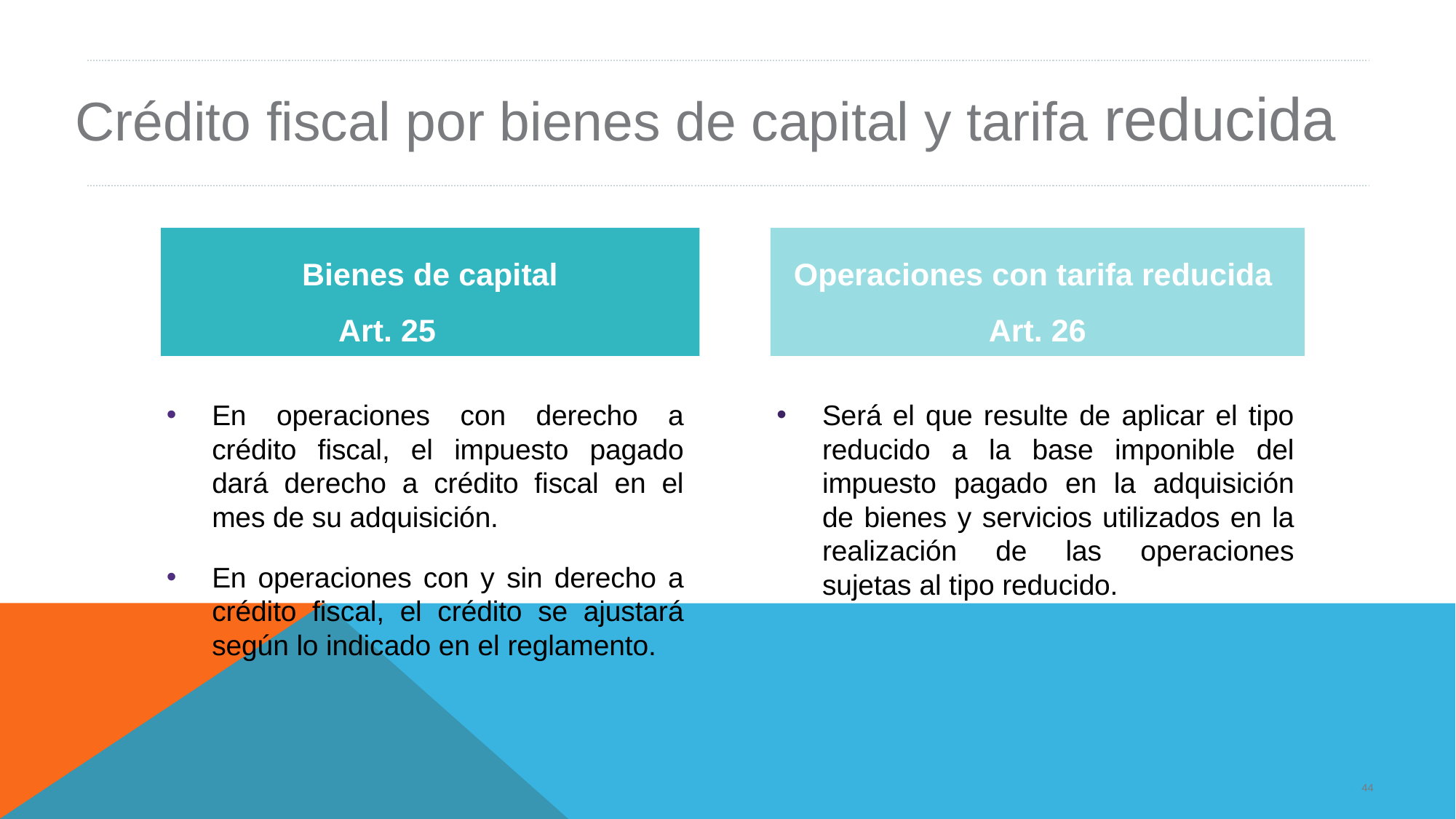

Crédito fiscal por bienes de capital y tarifa reducida

Bienes de capital
  Art. 25

Operaciones con tarifa reducida  Art. 26

Será el que resulte de aplicar el tipo reducido a la base imponible del impuesto pagado en la adquisición de bienes y servicios utilizados en la realización de las operaciones sujetas al tipo reducido.

En operaciones con derecho a crédito fiscal, el impuesto pagado dará derecho a crédito fiscal en el mes de su adquisición.

En operaciones con y sin derecho a crédito fiscal, el crédito se ajustará según lo indicado en el reglamento.